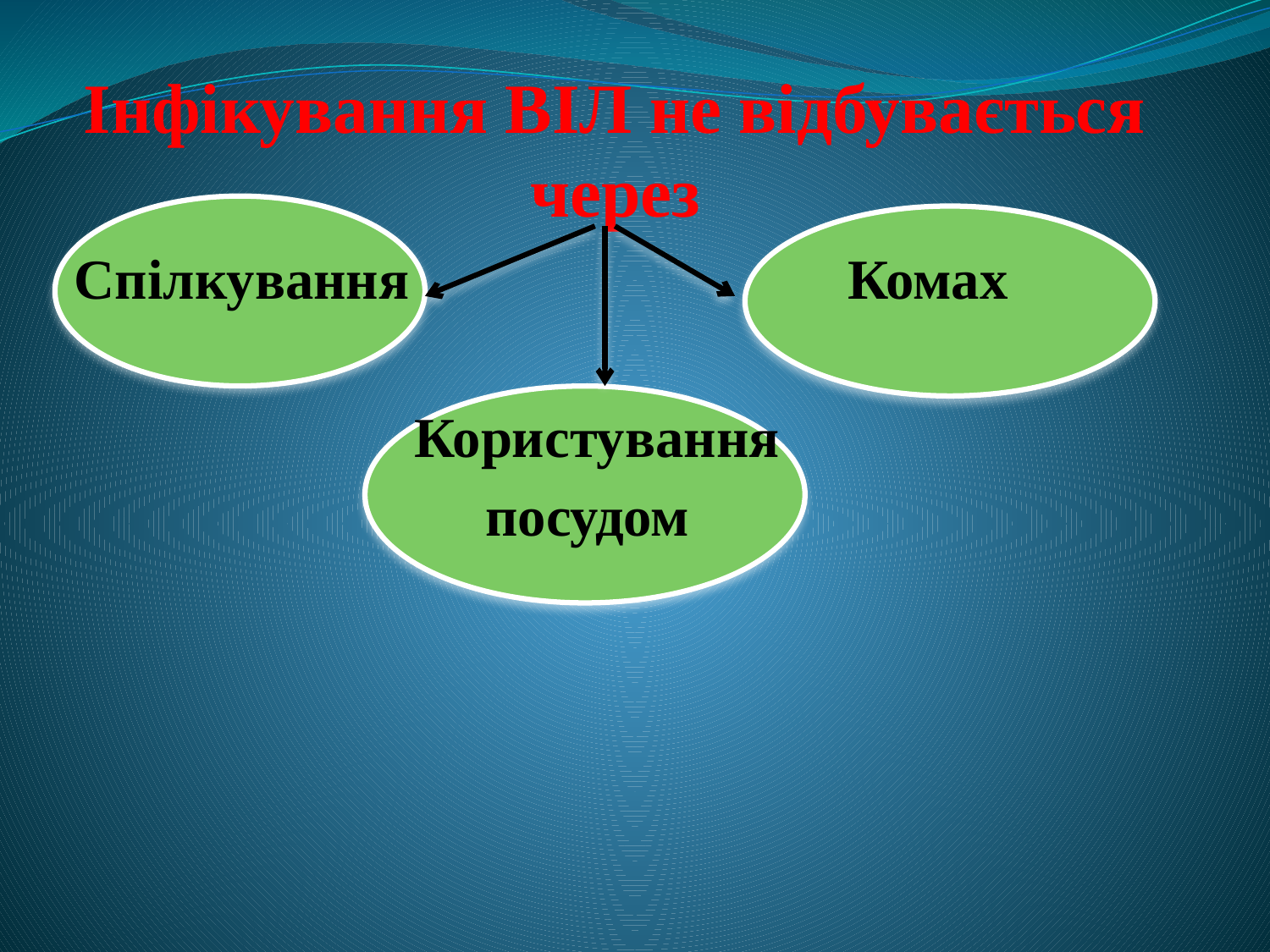

#
Інфікування ВІЛ не відбувається через
Спілкування                               Комах

                        Користування
                             посудом